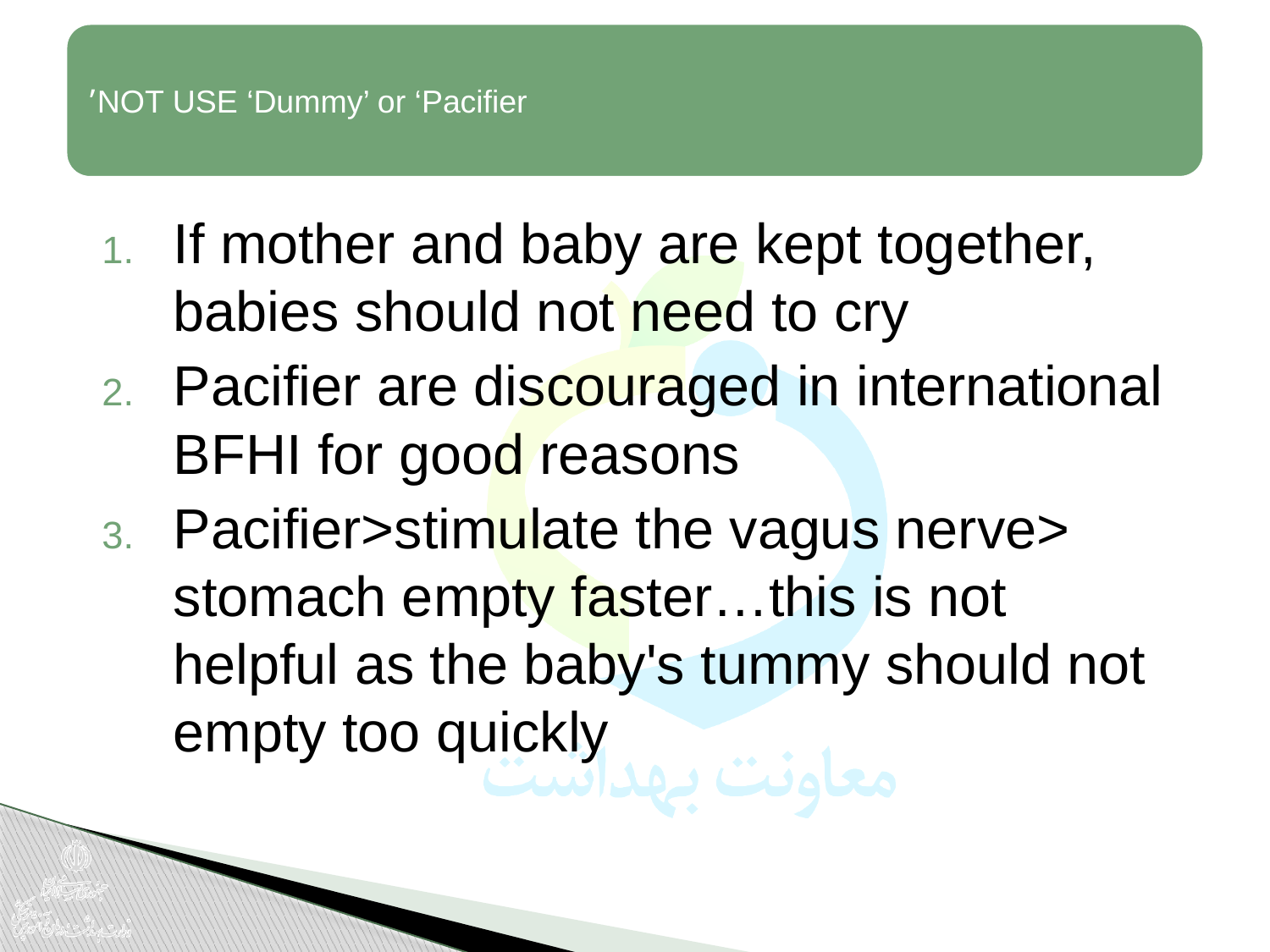

If mother and baby are kept together, babies should not need to cry
Pacifier are discouraged in international BFHI for good reasons
Pacifier>stimulate the vagus nerve> stomach empty faster…this is not  helpful as the baby's tummy should not empty too quickly